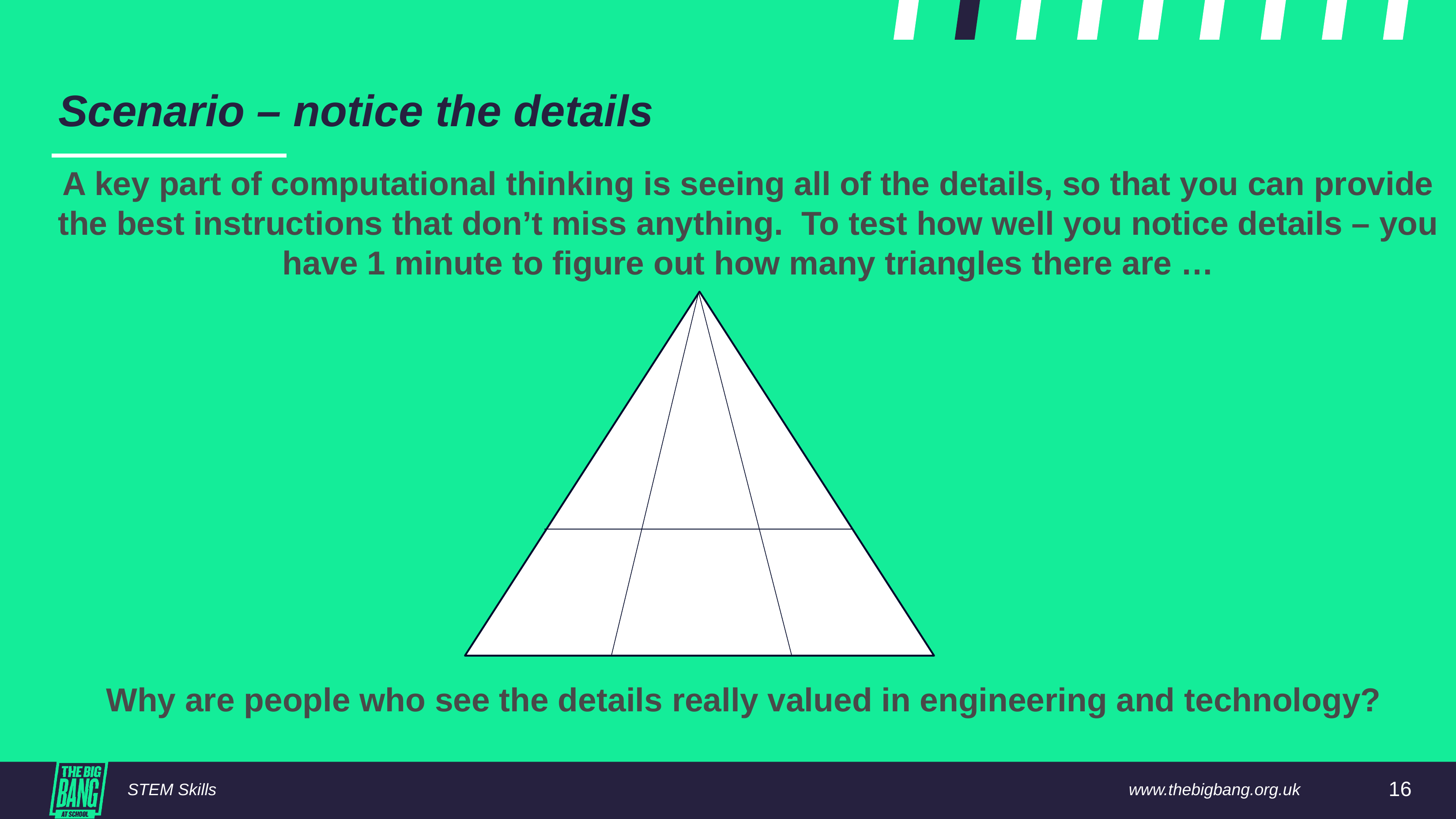

Scenario – notice the details
A key part of computational thinking is seeing all of the details, so that you can provide the best instructions that don’t miss anything.  To test how well you notice details – you have 1 minute to figure out how many triangles there are …

Why are people who see the details really valued in engineering and technology?